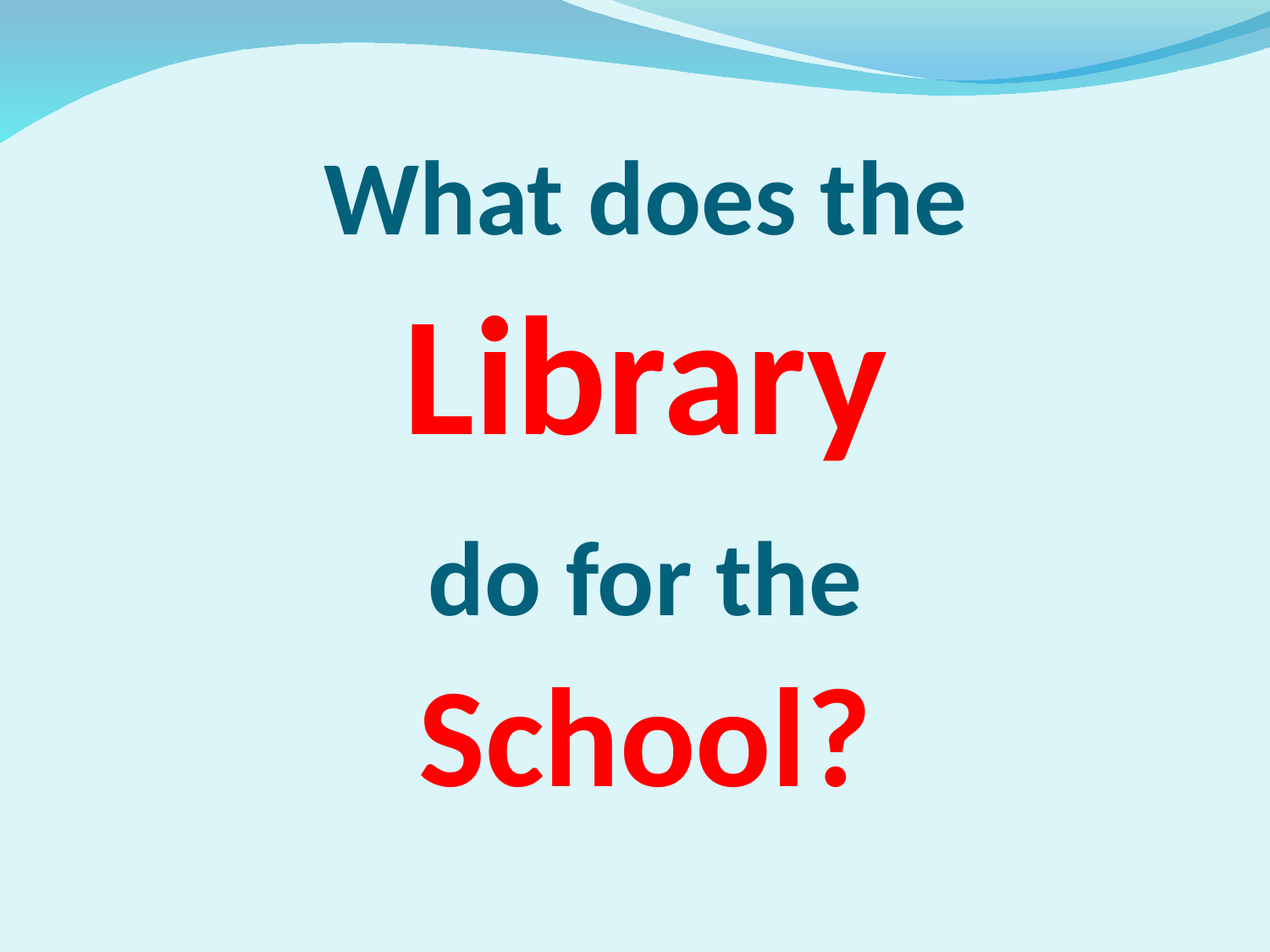

What does the
Library
do for the
School?